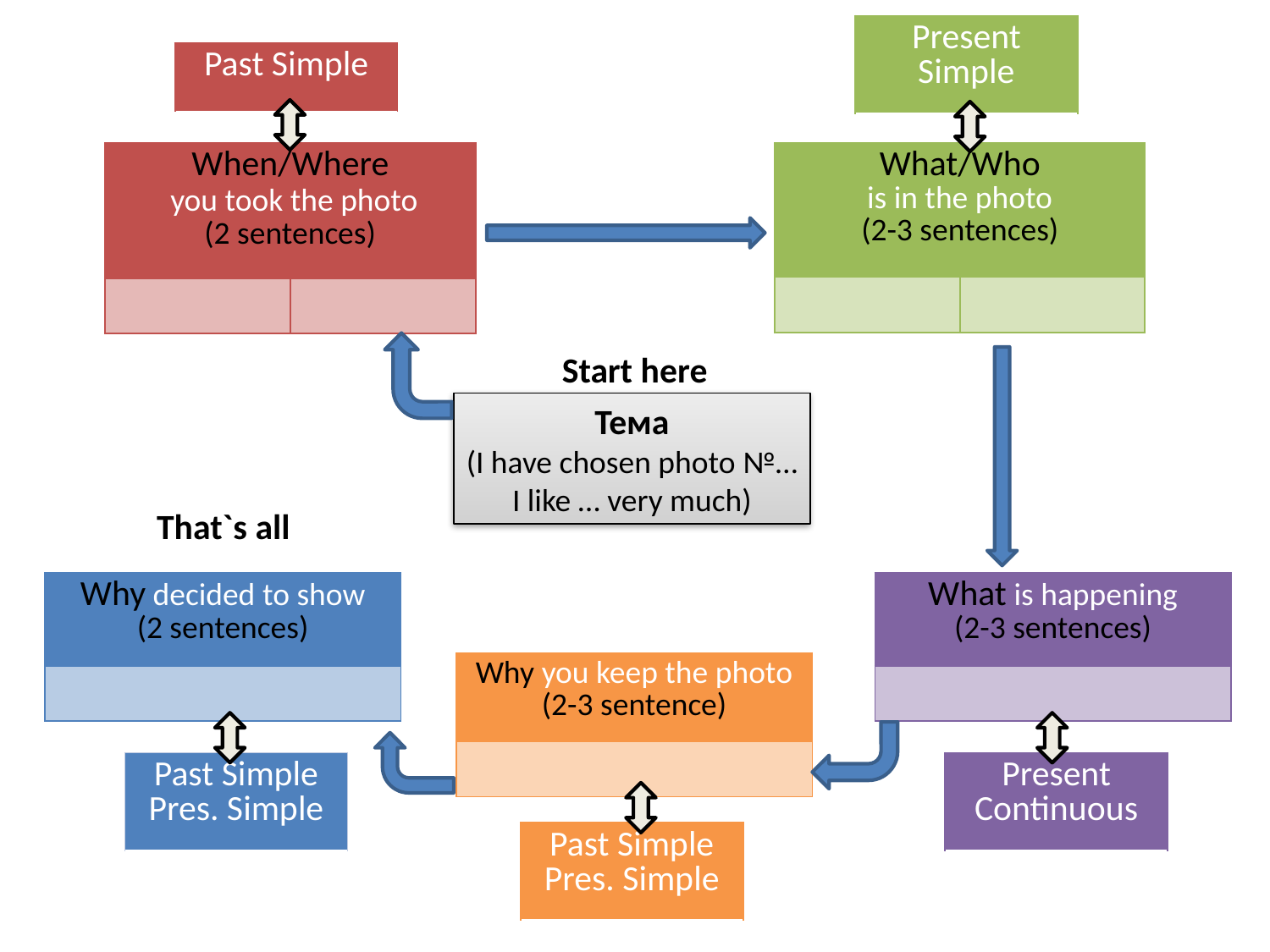

| Present Simple |
| --- |
| Past Simple |
| --- |

| When/Where you took the photo (2 sentences) |  |
| --- | --- |
|  |  |
| What/Who is in the photo (2-3 sentences) |  |
| --- | --- |
|  |  |

Start here

Тема
(I have chosen photo №…
I like … very much)
That`s all
| Why decided to show (2 sentences) |
| --- |
|  |
| What is happening (2-3 sentences) |
| --- |
|  |
| Why you keep the photo (2-3 sentence) |
| --- |
|  |

| Past Simple Pres. Simple |
| --- |
| Present Continuous |
| --- |

| Past Simple Pres. Simple |
| --- |